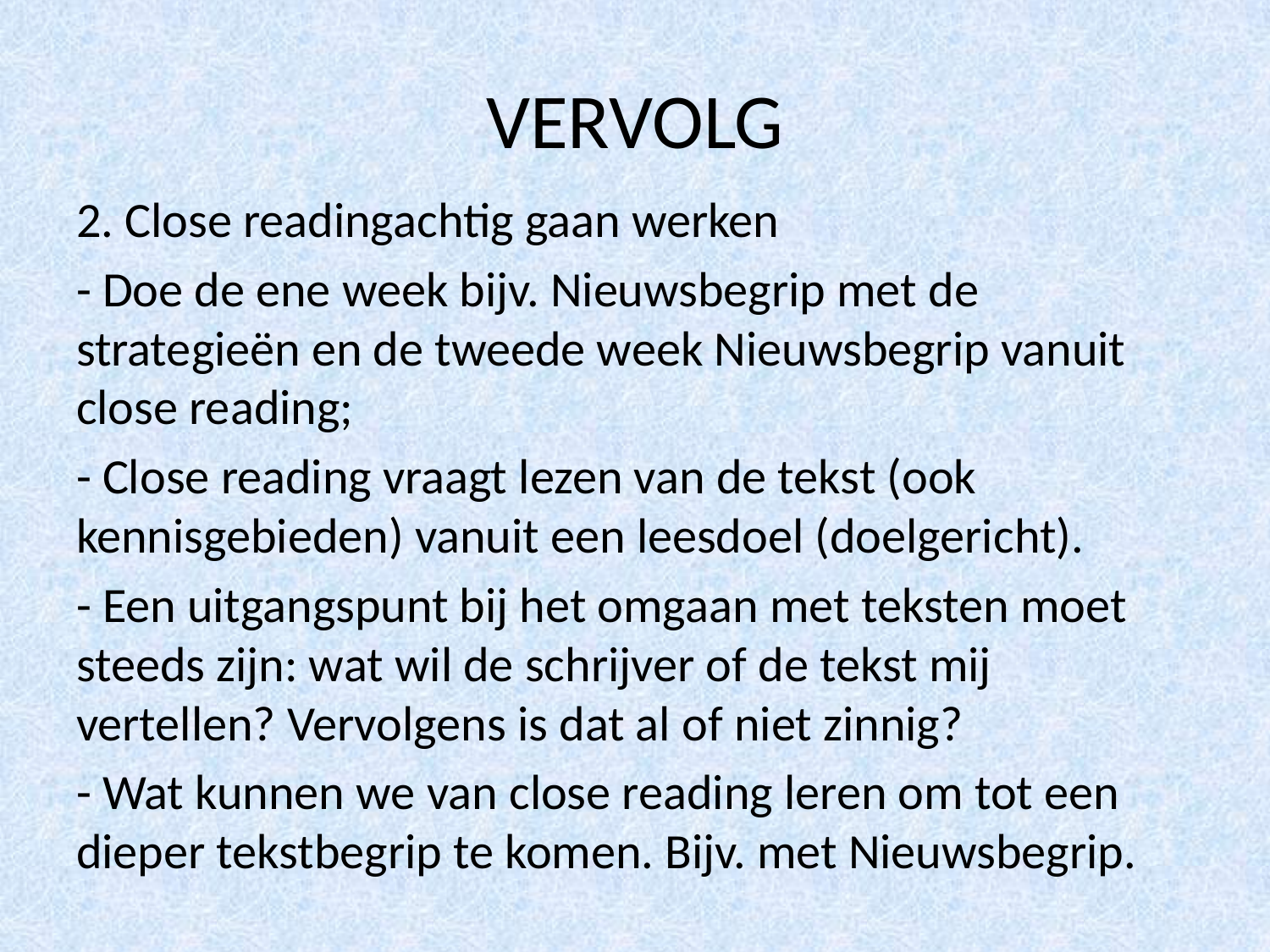

# VERVOLG
2. Close readingachtig gaan werken
- Doe de ene week bijv. Nieuwsbegrip met de strategieën en de tweede week Nieuwsbegrip vanuit close reading;
- Close reading vraagt lezen van de tekst (ook kennisgebieden) vanuit een leesdoel (doelgericht).
- Een uitgangspunt bij het omgaan met teksten moet steeds zijn: wat wil de schrijver of de tekst mij vertellen? Vervolgens is dat al of niet zinnig?
- Wat kunnen we van close reading leren om tot een dieper tekstbegrip te komen. Bijv. met Nieuwsbegrip.